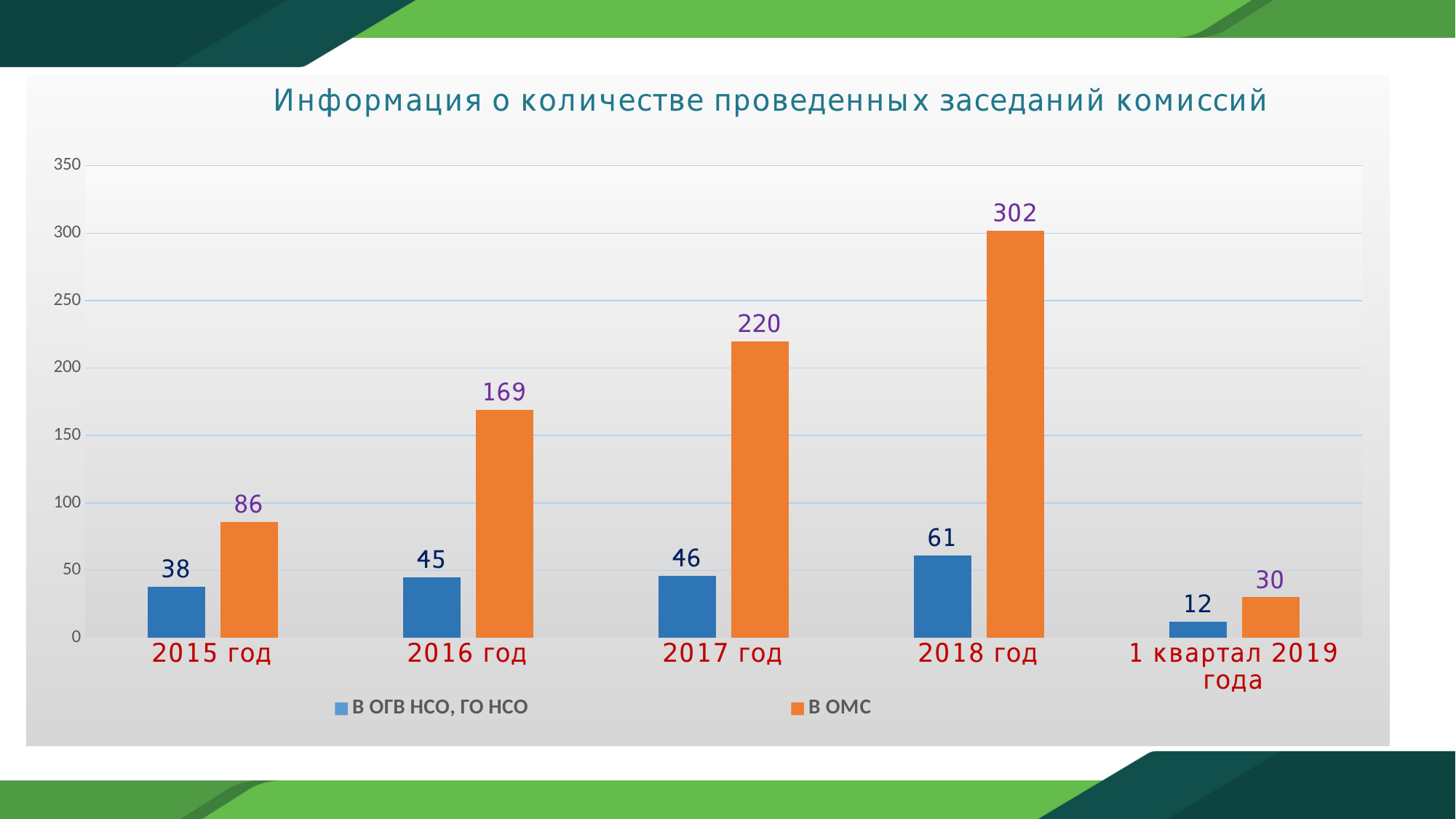

### Chart: Информация о количестве проведенных заседаний комиссий

| Category | В ОГВ НСО, ГО НСО | В ОМС |
|---|---|---|
| 2015 год | 38.0 | 86.0 |
| 2016 год | 45.0 | 169.0 |
| 2017 год | 46.0 | 220.0 |
| 2018 год | 61.0 | 302.0 |
| 1 квартал 2019 года | 12.0 | 30.0 |
#